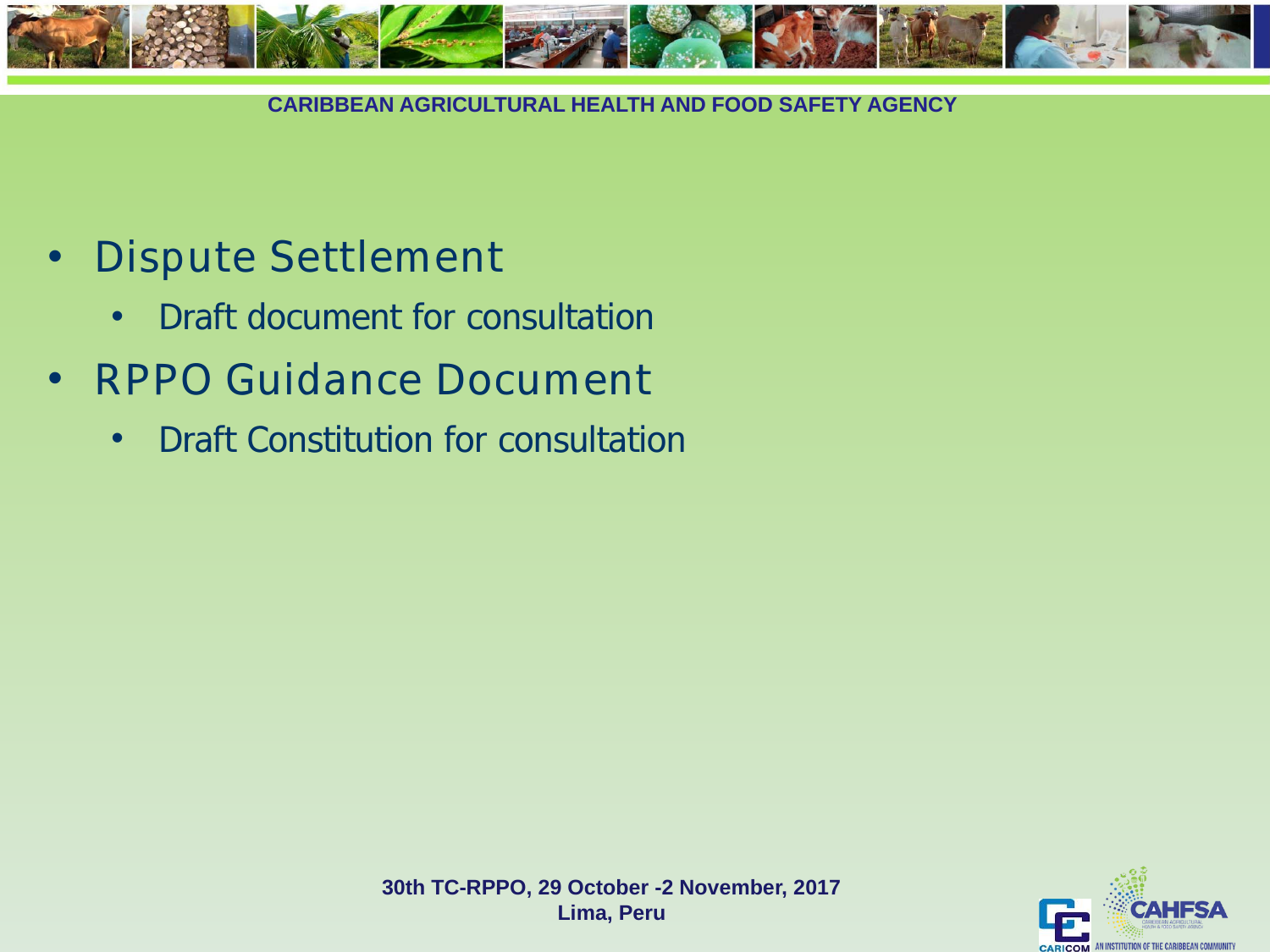

Dispute Settlement
Draft document for consultation
RPPO Guidance Document
Draft Constitution for consultation